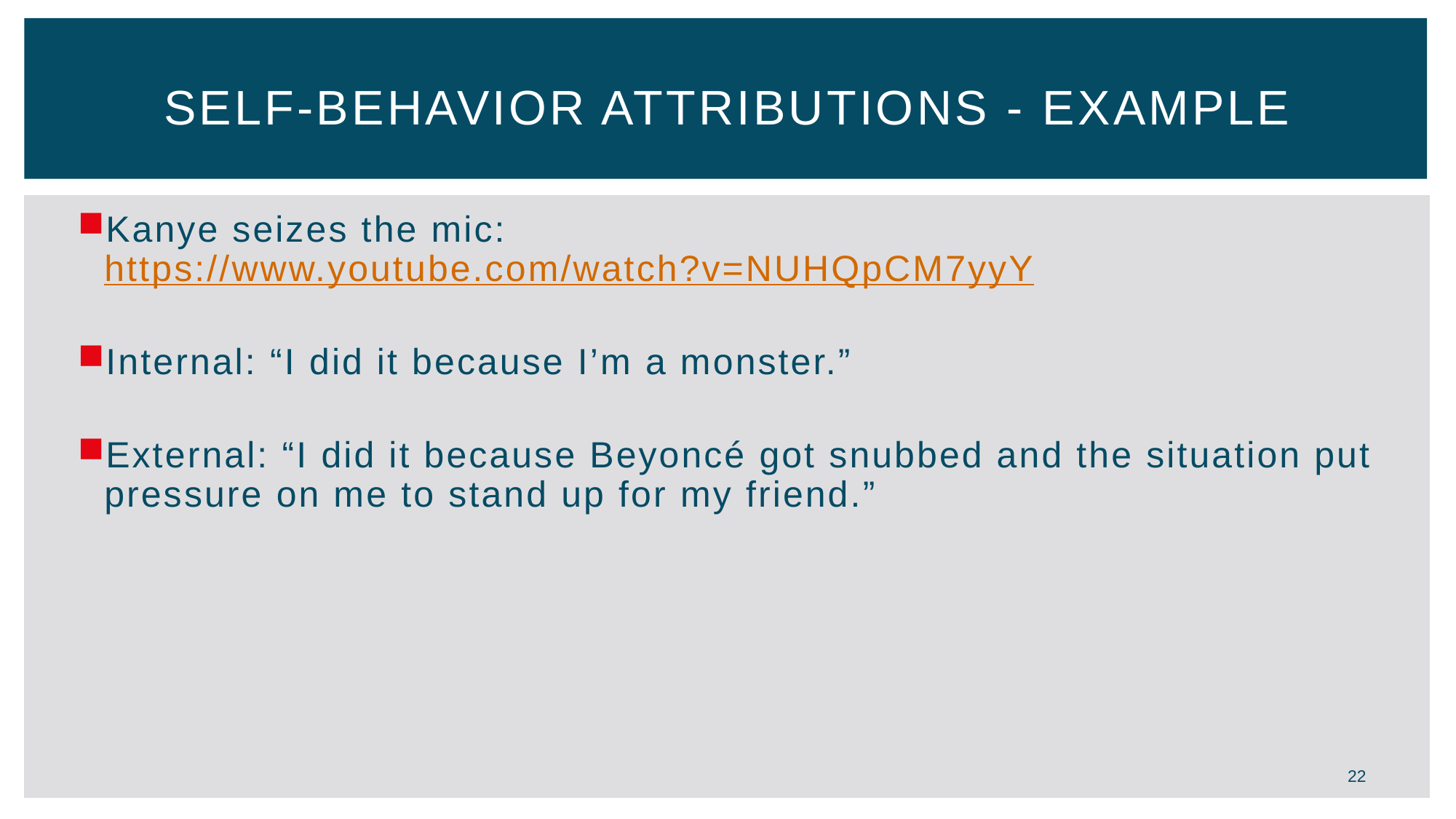

# Self-behavior Attributions - Example
Kanye seizes the mic: https://www.youtube.com/watch?v=NUHQpCM7yyY

Internal: “I did it because I’m a monster.”

External: “I did it because Beyoncé got snubbed and the situation put pressure on me to stand up for my friend.”

22